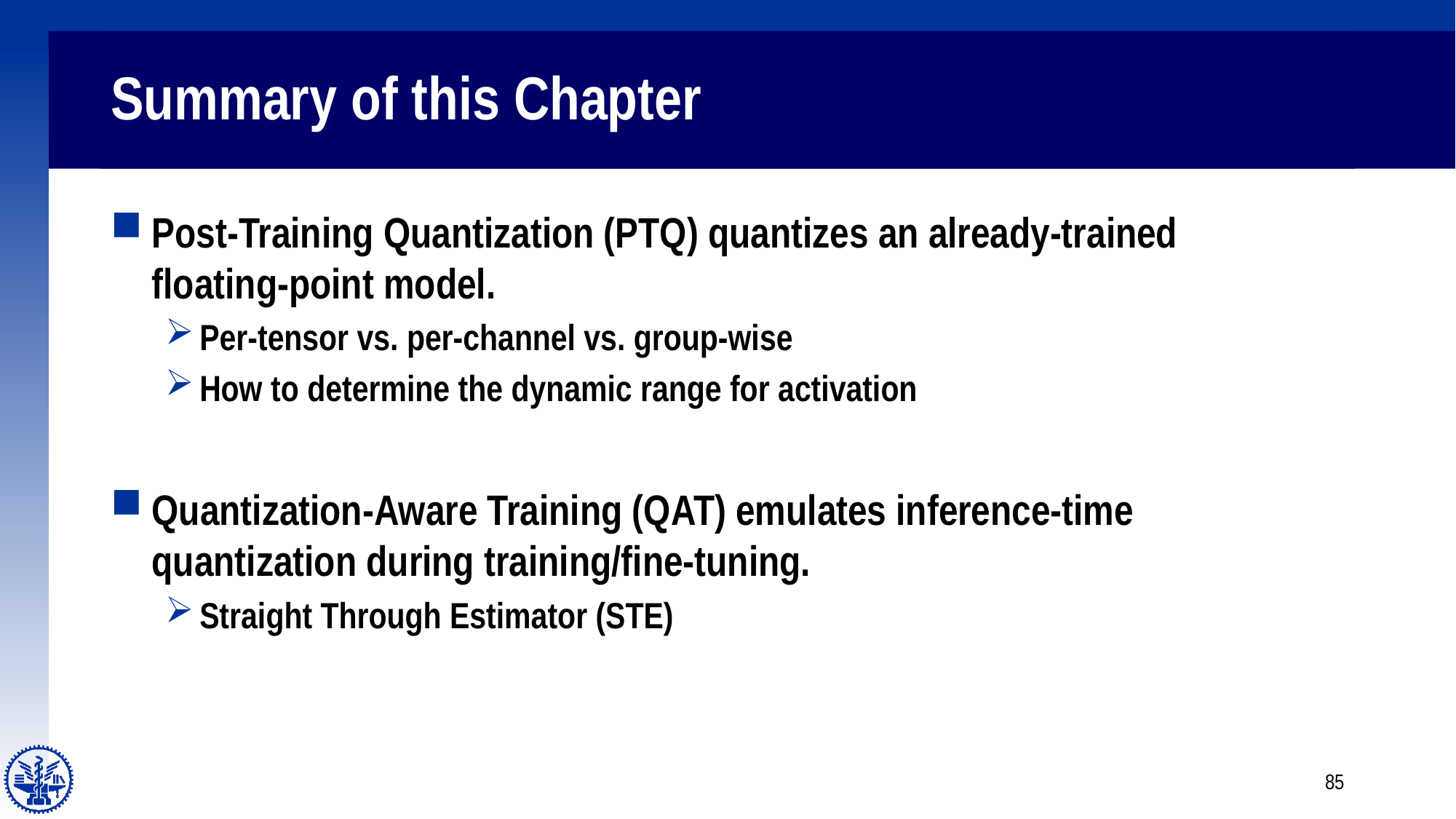

# Summary of this Chapter
Post-Training Quantization (PTQ) quantizes an already-trained floating-point model.
Per-tensor vs. per-channel vs. group-wise
How to determine the dynamic range for activation

Quantization-Aware Training (QAT) emulates inference-time quantization during training/fine-tuning.
Straight Through Estimator (STE)
85